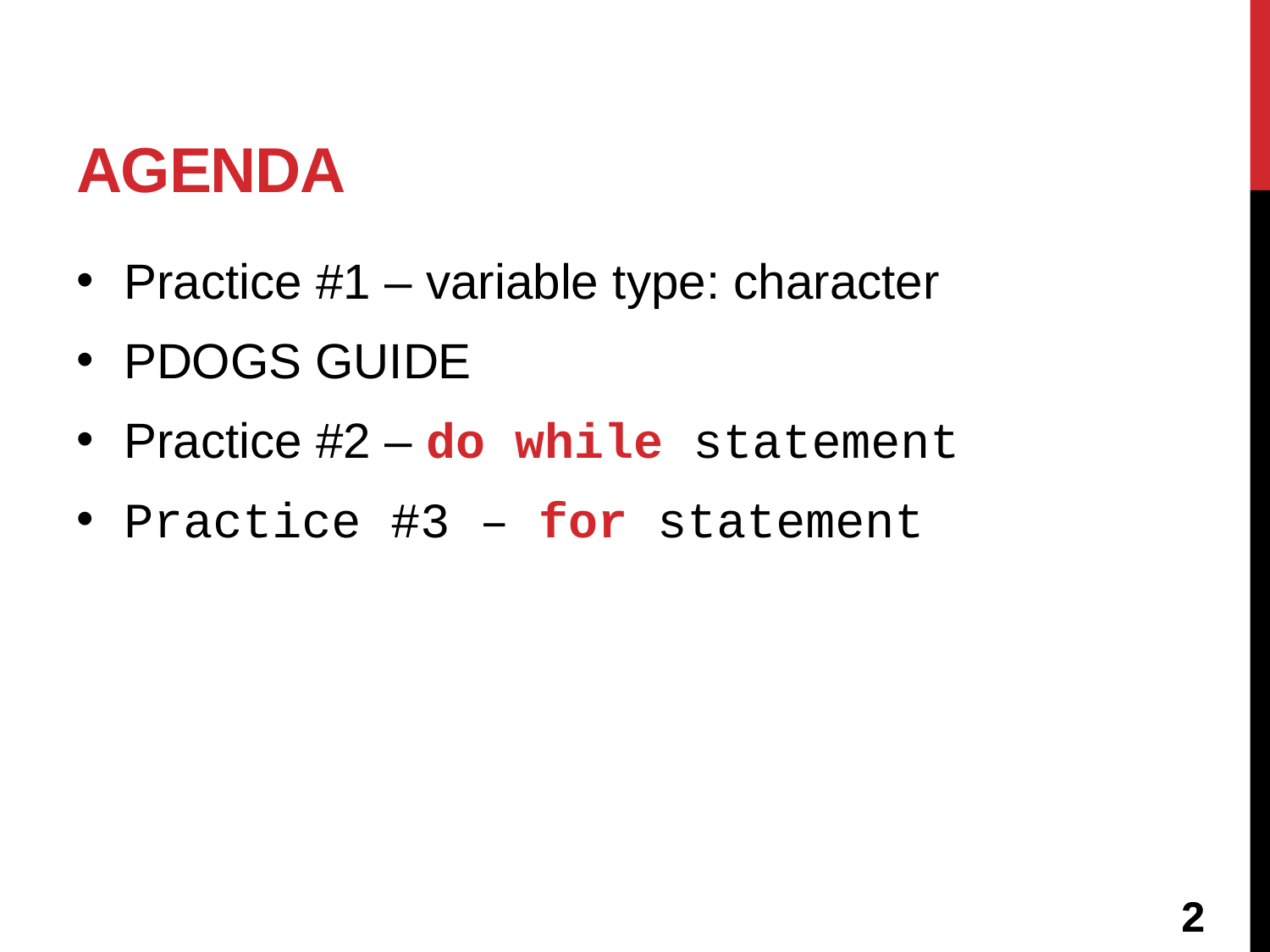

# Agenda
Practice #1 – variable type: character
PDOGS GUIDE
Practice #2 – do while statement
Practice #3 – for statement